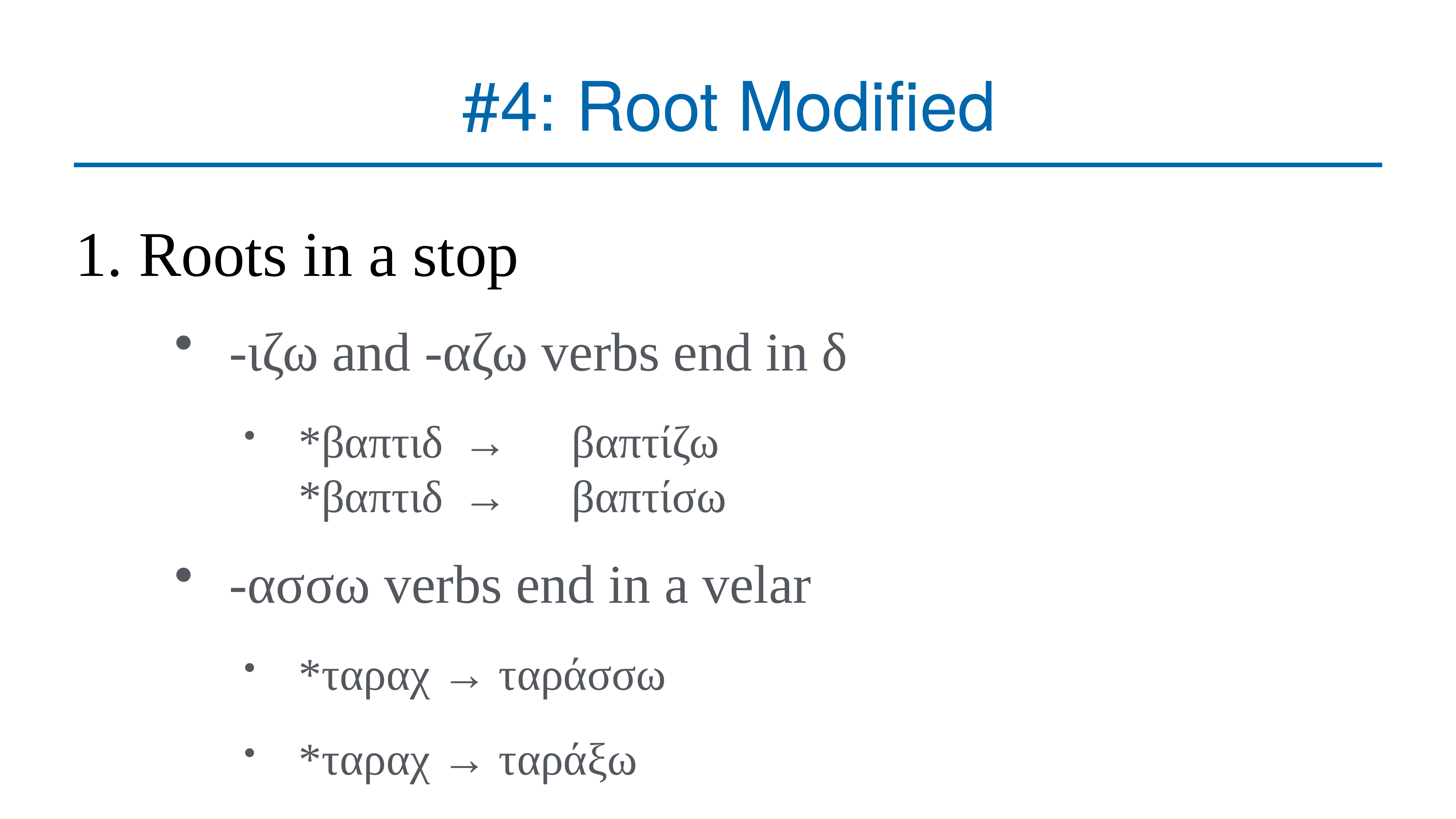

# #4: Root Modified
1. Roots in a stop
-ιζω and -αζω verbs end in δ
*βαπτιδ	→ 	βαπτίζω
*βαπτιδ	→ 	βαπτίσω
-ασσω verbs end in a velar
*ταραχ → ταράσσω
*ταραχ → ταράξω